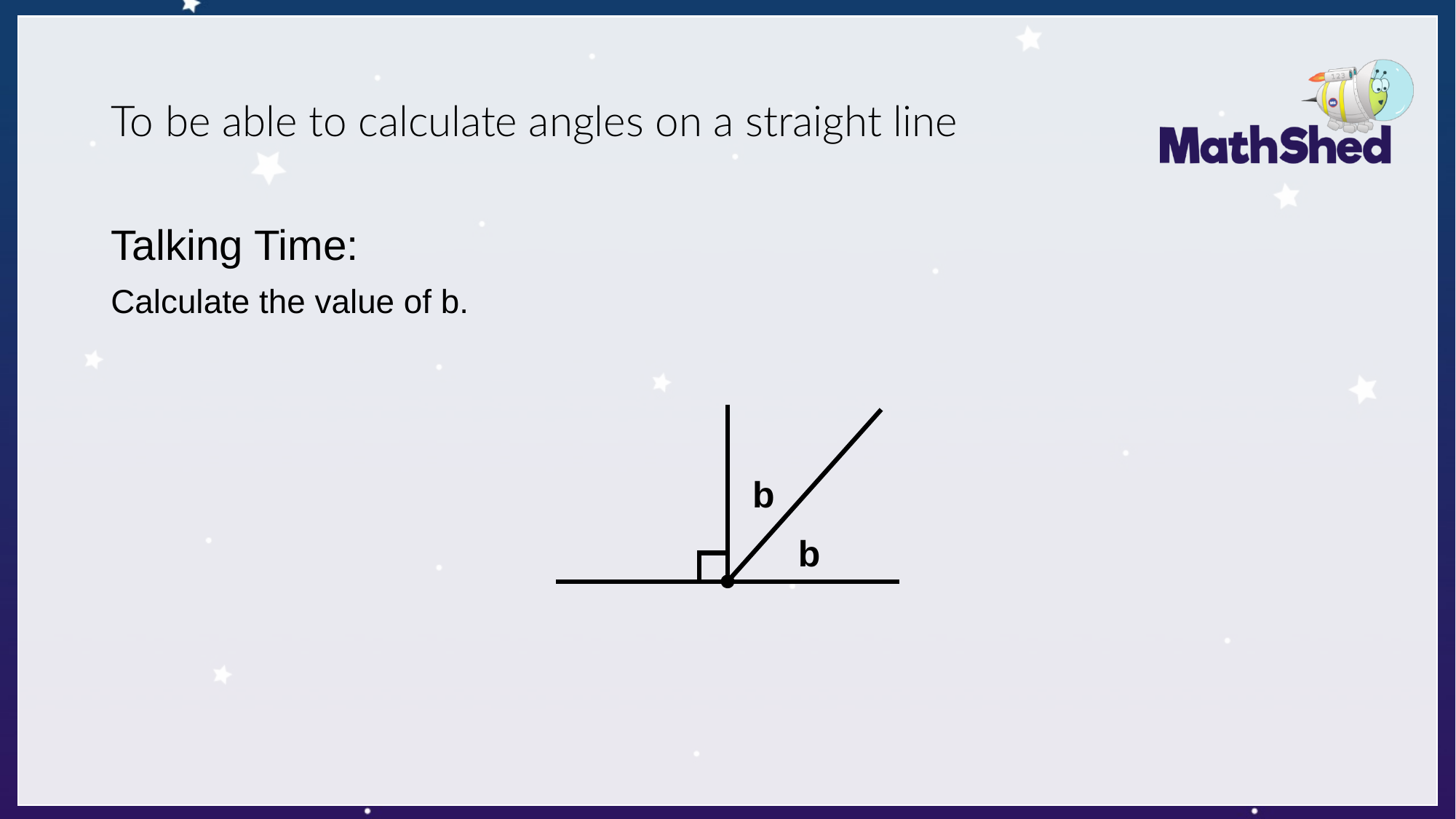

# To be able to calculate angles on a straight line
Talking Time:
Calculate the value of b.

b
b